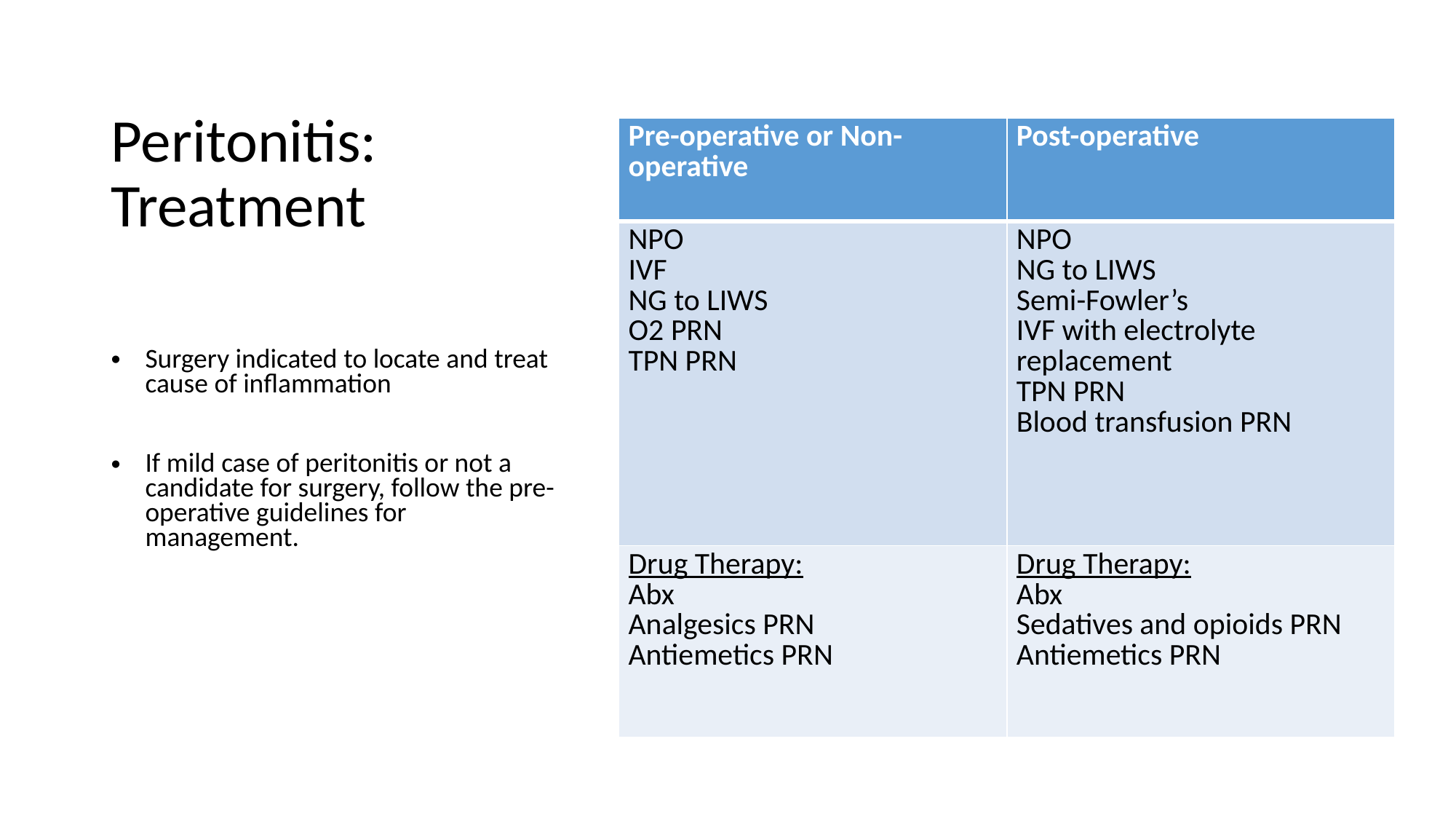

# Peritonitis: Treatment
| Pre-operative or Non-operative | Post-operative |
| --- | --- |
| NPO IVF NG to LIWS O2 PRN TPN PRN | NPO NG to LIWS Semi-Fowler’s IVF with electrolyte replacement TPN PRN Blood transfusion PRN |
| Drug Therapy: Abx Analgesics PRN Antiemetics PRN | Drug Therapy: Abx Sedatives and opioids PRN Antiemetics PRN |
Surgery indicated to locate and treat cause of inflammation

If mild case of peritonitis or not a candidate for surgery, follow the pre-operative guidelines for management.